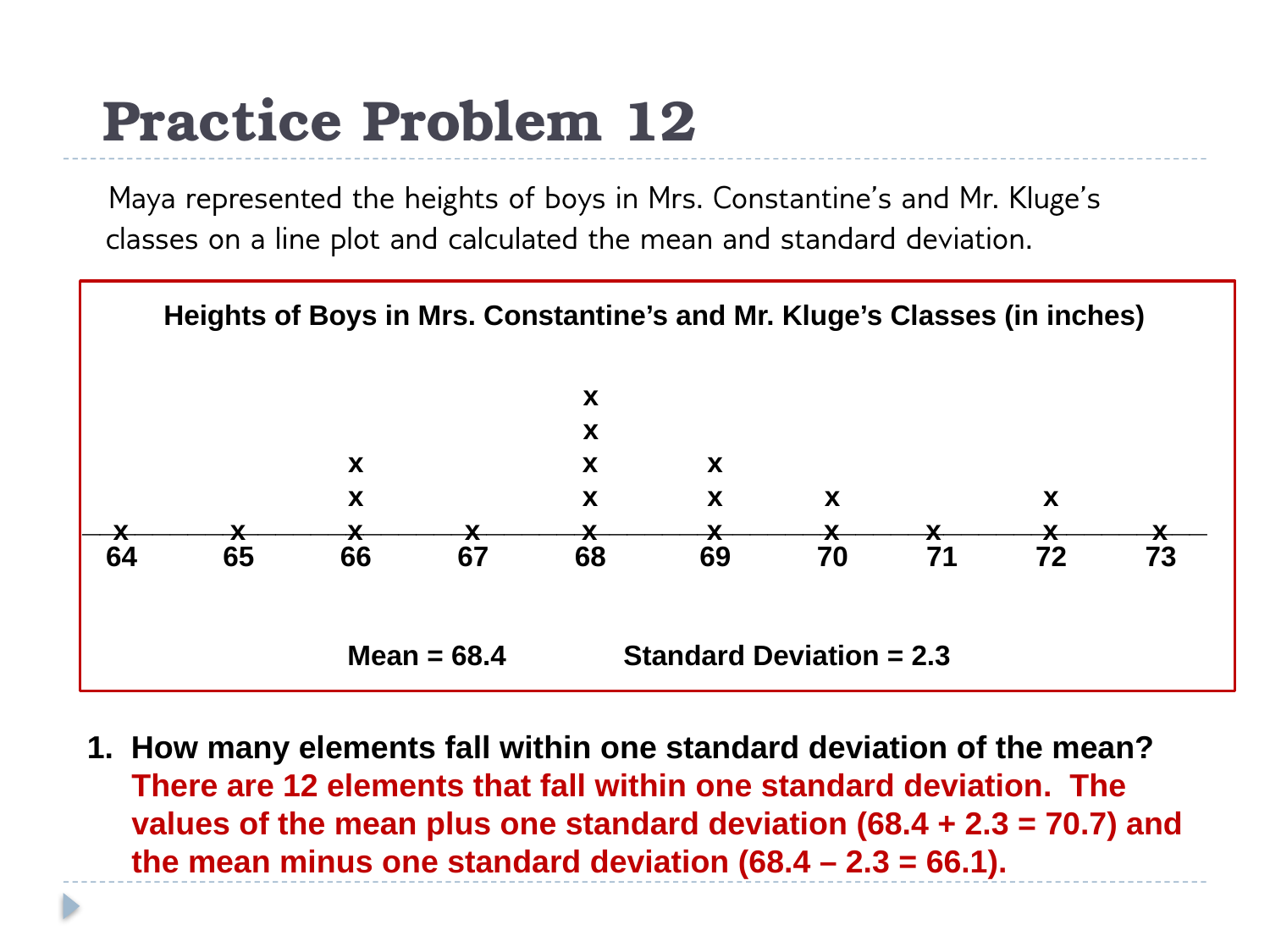

# Practice Problem 12
   Maya represented the heights of boys in Mrs. Constantine’s and Mr. Kluge’s classes on a line plot and calculated the mean and standard deviation.

Heights of Boys in Mrs. Constantine’s and Mr. Kluge’s Classes (in inches)

________________________________________________________________
   64           65           66           67           68            69           70          71          72          73
                                                              x
                                                              x
                                x                            x              x
                                x                            x              x             x                          x
  x             x             x             x             x              x             x           x             x            x

Mean = 68.4               Standard Deviation = 2.3
1.  How many elements fall within one standard deviation of the mean?
     There are 12 elements that fall within one standard deviation.  The
     values of the mean plus one standard deviation (68.4 + 2.3 = 70.7) and
     the mean minus one standard deviation (68.4 – 2.3 = 66.1).